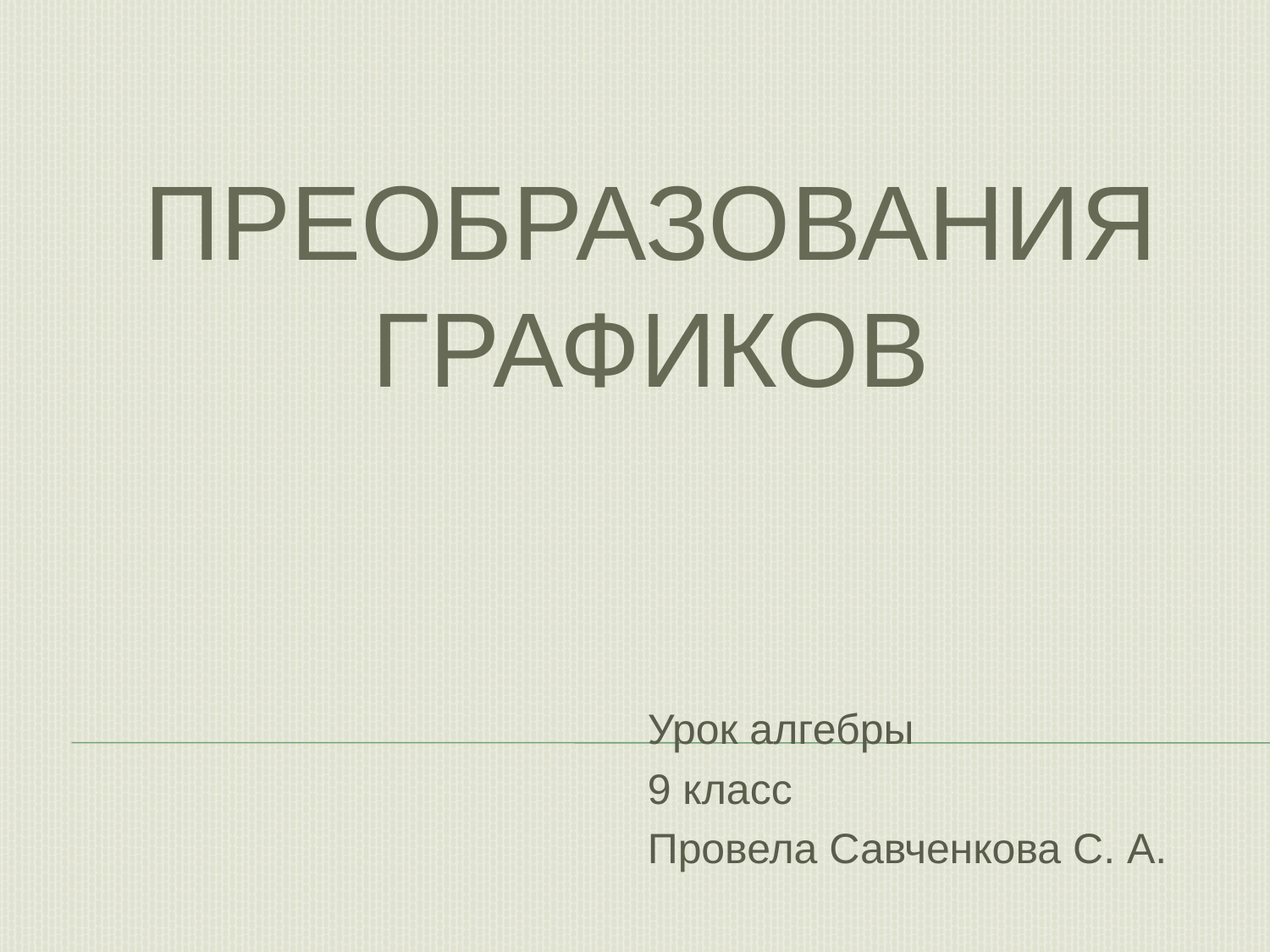

# Преобразования графиков
Урок алгебры
9 класс
Провела Савченкова С. А.